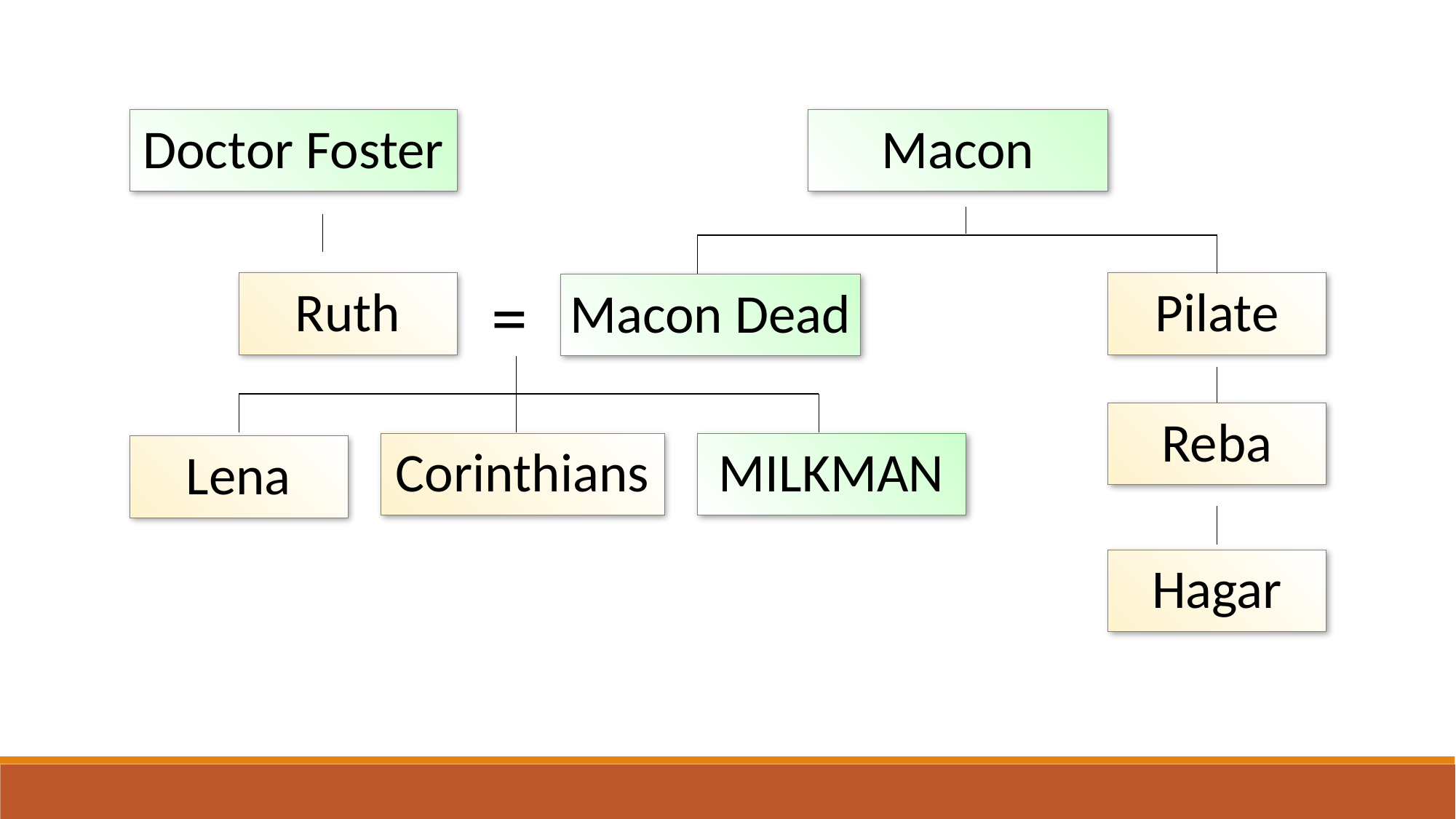

Doctor Foster
Macon
=
Ruth
Pilate
Macon Dead
Reba
Corinthians
MILKMAN
Lena
Hagar